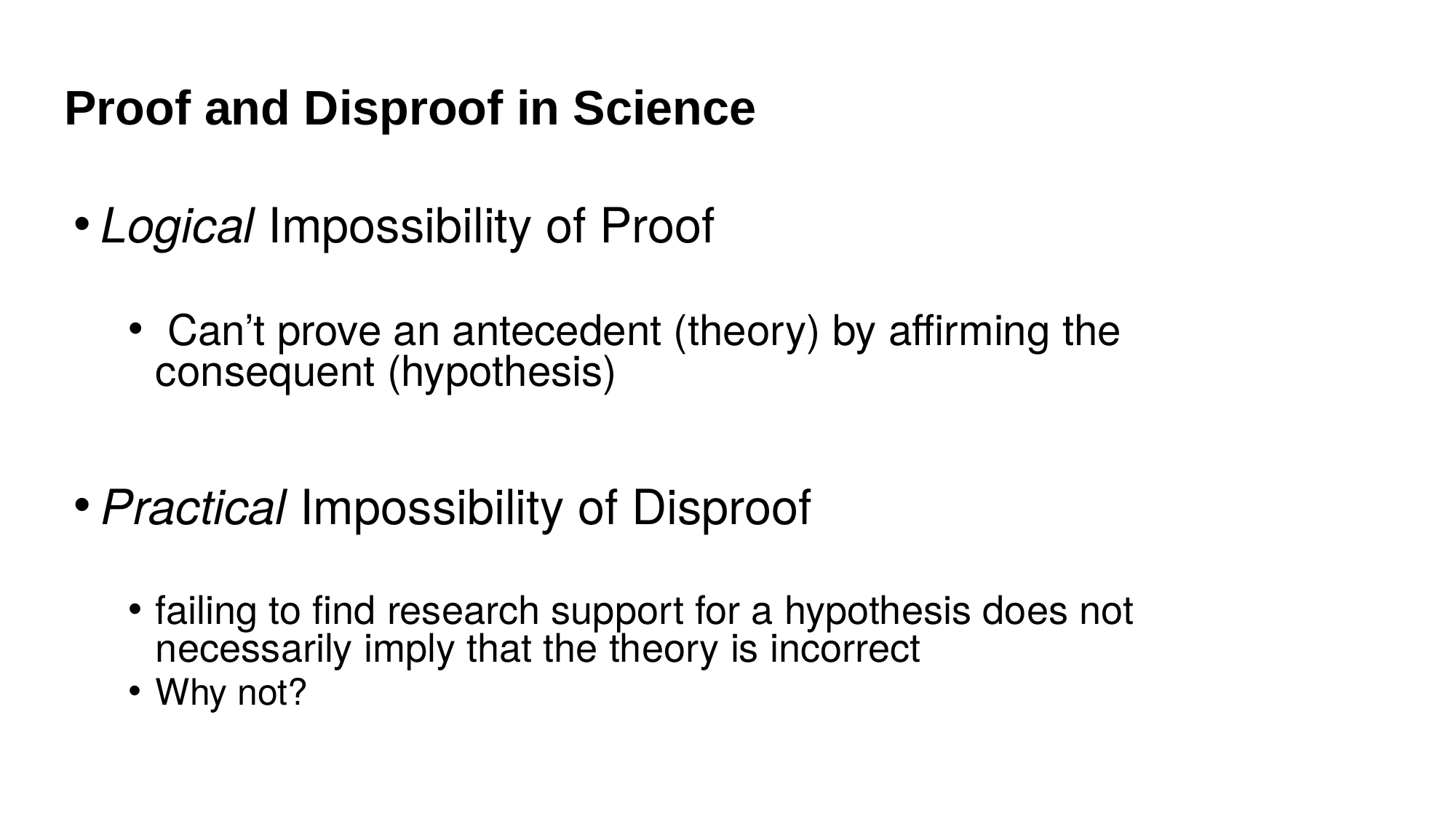

Proof and Disproof in Science
Logical Impossibility of Proof

 Can’t prove an antecedent (theory) by affirming the consequent (hypothesis)

Practical Impossibility of Disproof

failing to find research support for a hypothesis does not necessarily imply that the theory is incorrect
Why not?